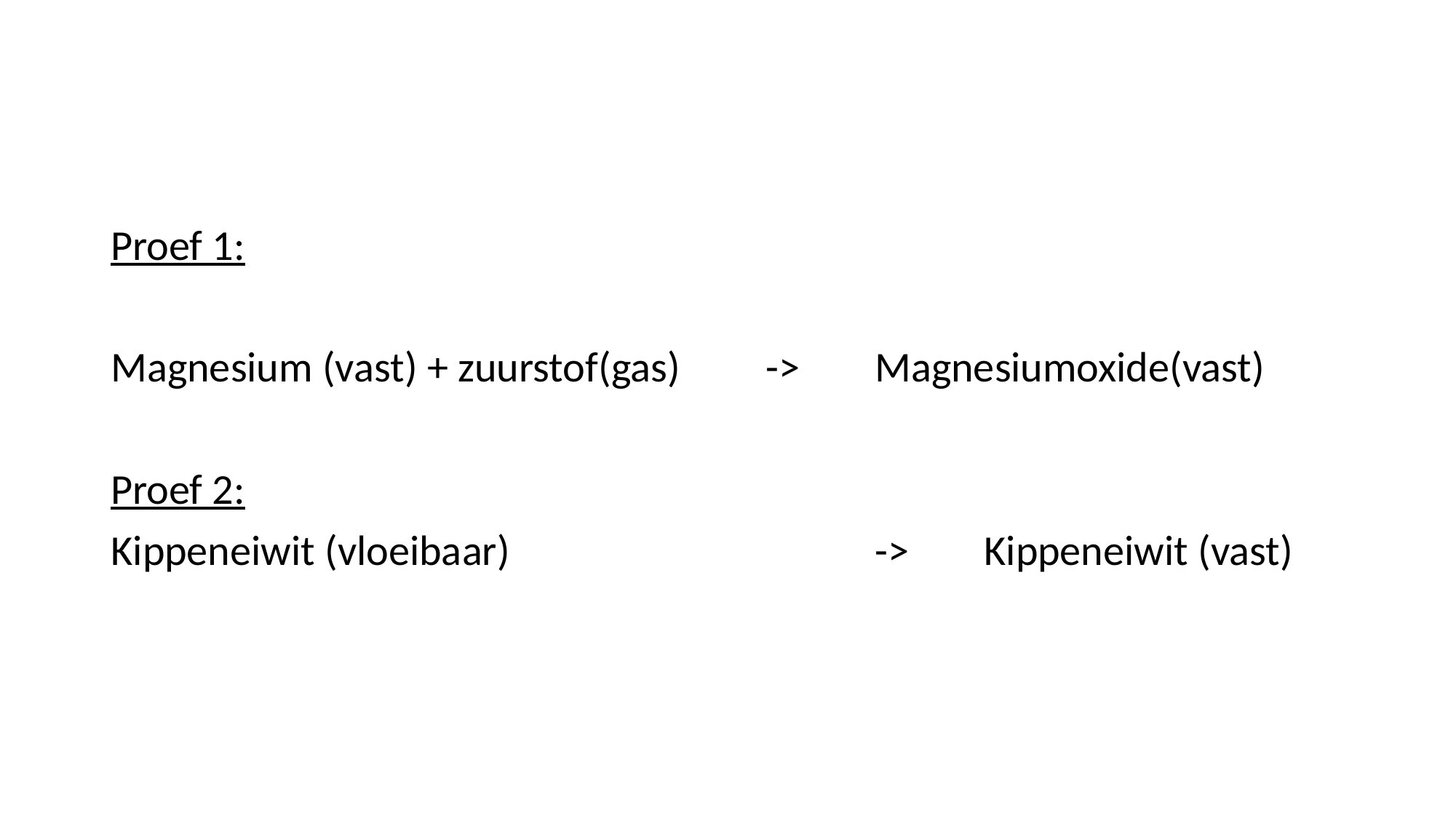

#
Proef 1:

Magnesium (vast) + zuurstof(gas) 	-> 	Magnesiumoxide(vast)

Proef 2:
Kippeneiwit (vloeibaar)				-> 	Kippeneiwit (vast)